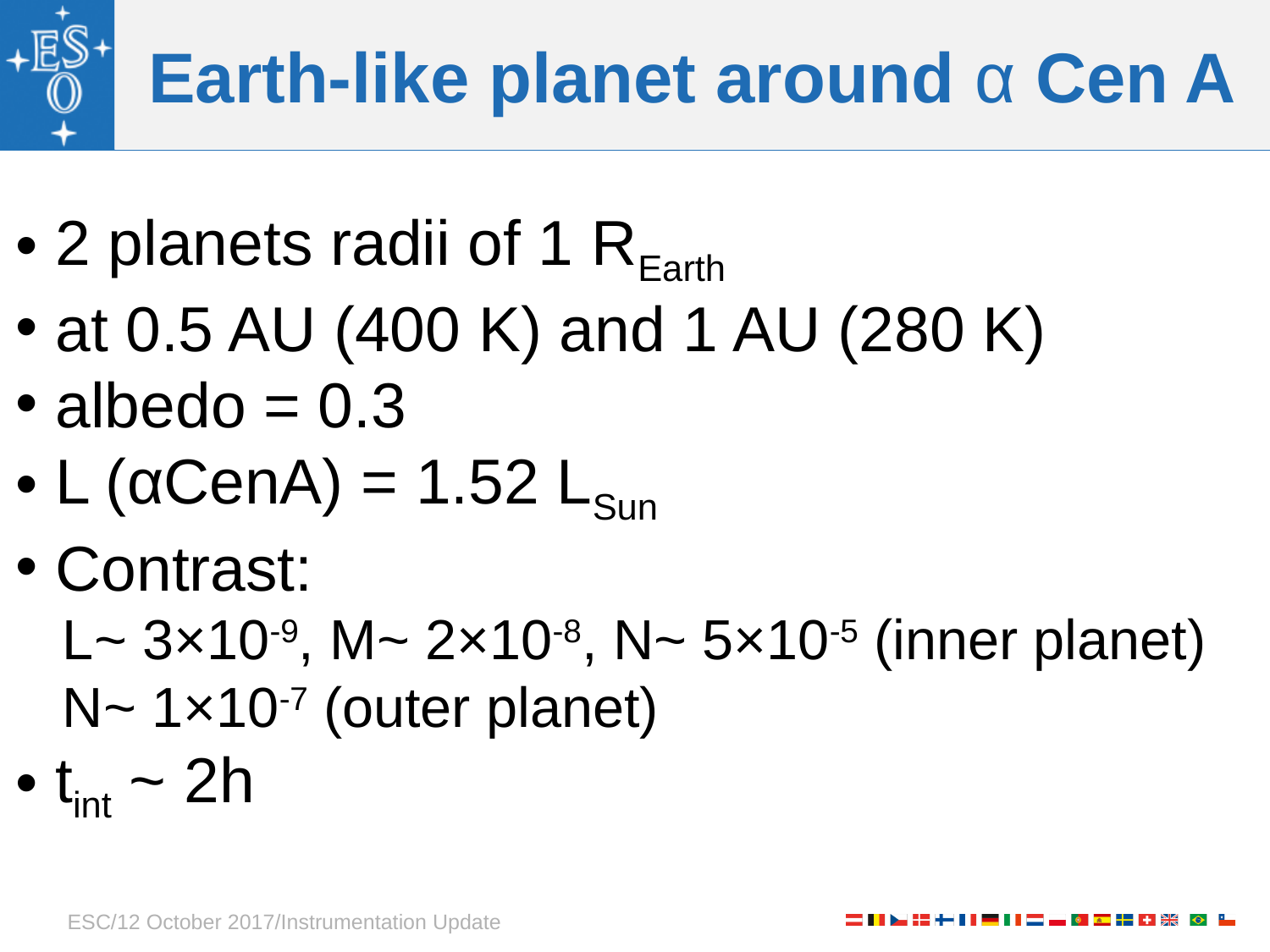

# Earth-like planet around α Cen A
2 planets radii of 1 REarth
at 0.5 AU (400 K) and 1 AU (280 K)
albedo = 0.3
L (αCenA) = 1.52 LSun
Contrast:
   L~ 3×10-9, M~ 2×10-8, N~ 5×10-5 (inner planet)
   N~ 1×10-7 (outer planet)
tint ~ 2h
ESC/12 October 2017/Instrumentation Update